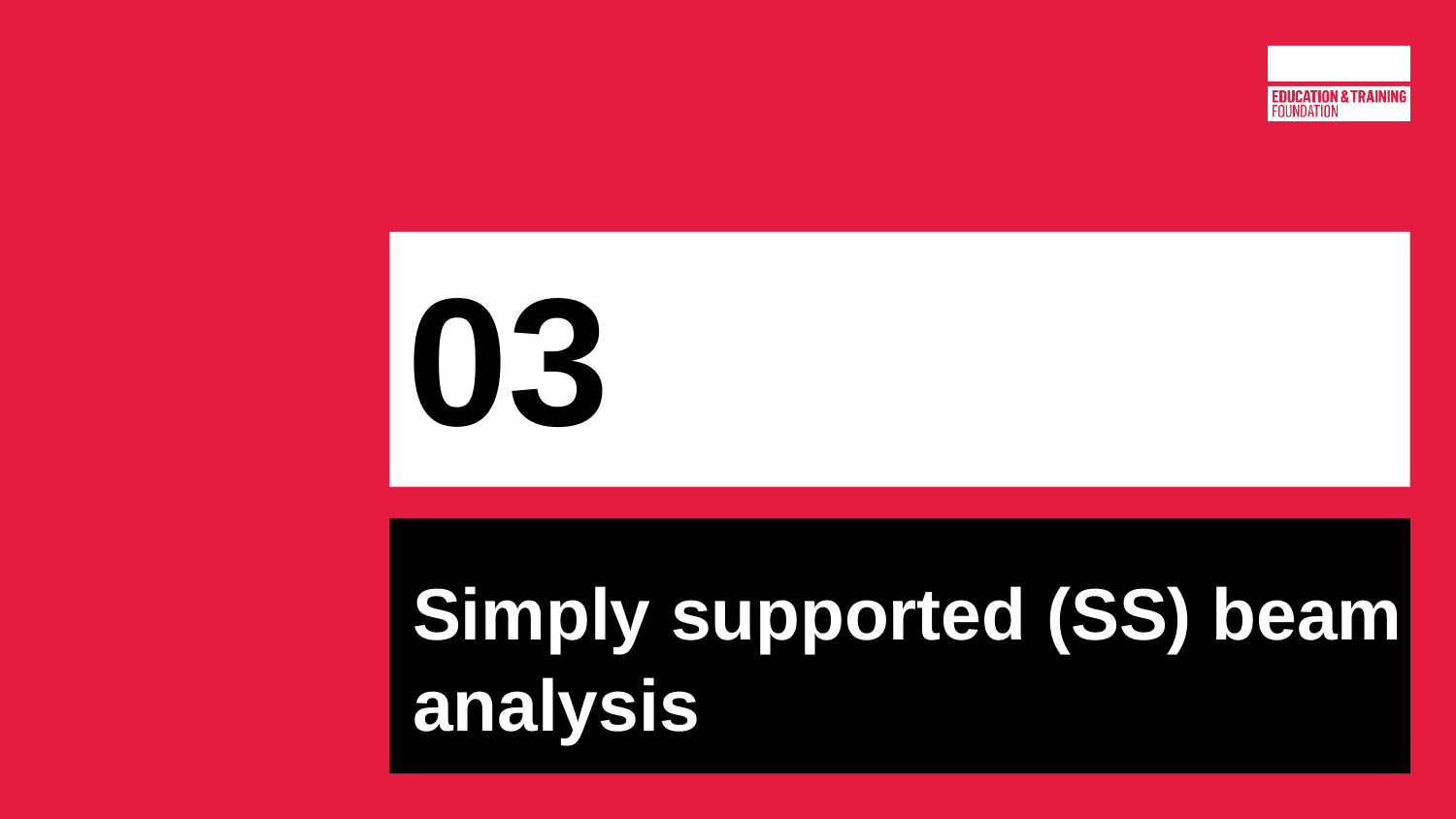

# 03
Simply supported (SS) beam analysis